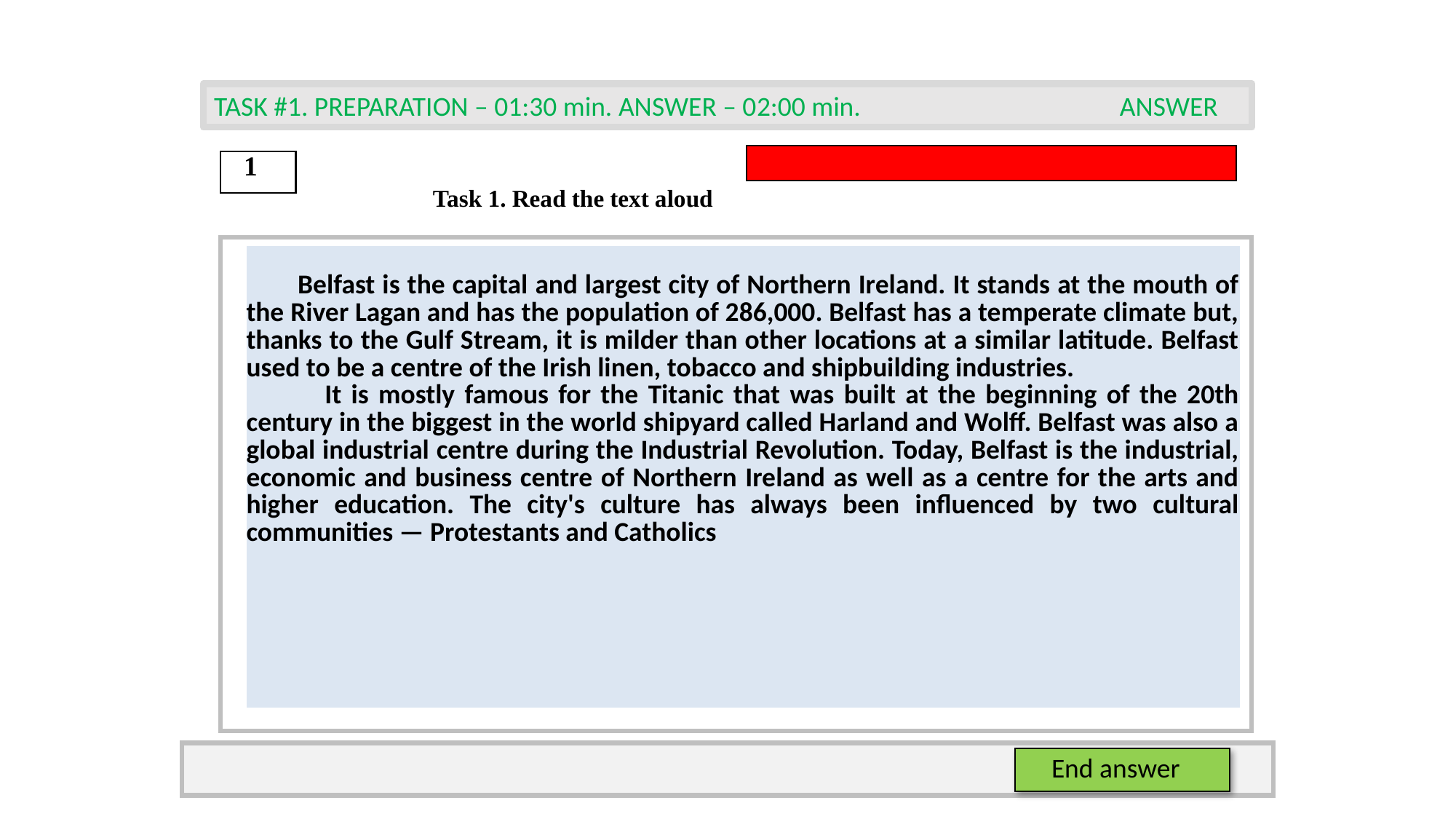

TASK #1. PREPARATION – 01:30 min. ANSWER – 02:00 min.                                          ANSWER
1

               Task 1. Read the text aloud

| Belfast is the capital and largest city of Northern Ireland. It stands at the mouth of the River Lagan and has the population of 286,000. Belfast has a temperate climate but, thanks to the Gulf Stream, it is milder than other locations at a similar latitude. Belfast used to be a centre of the Irish linen, tobacco and shipbuilding industries. It is mostly famous for the Titanic that was built at the beginning of the 20th century in the biggest in the world shipyard called Harland and Wolff. Belfast was also a global industrial centre during the Industrial Revolution. Today, Belfast is the industrial, economic and business centre of Northern Ireland as well as a centre for the arts and higher education. The city's culture has always been influenced by two cultural communities — Protestants and Catholics |
| --- |

End answer